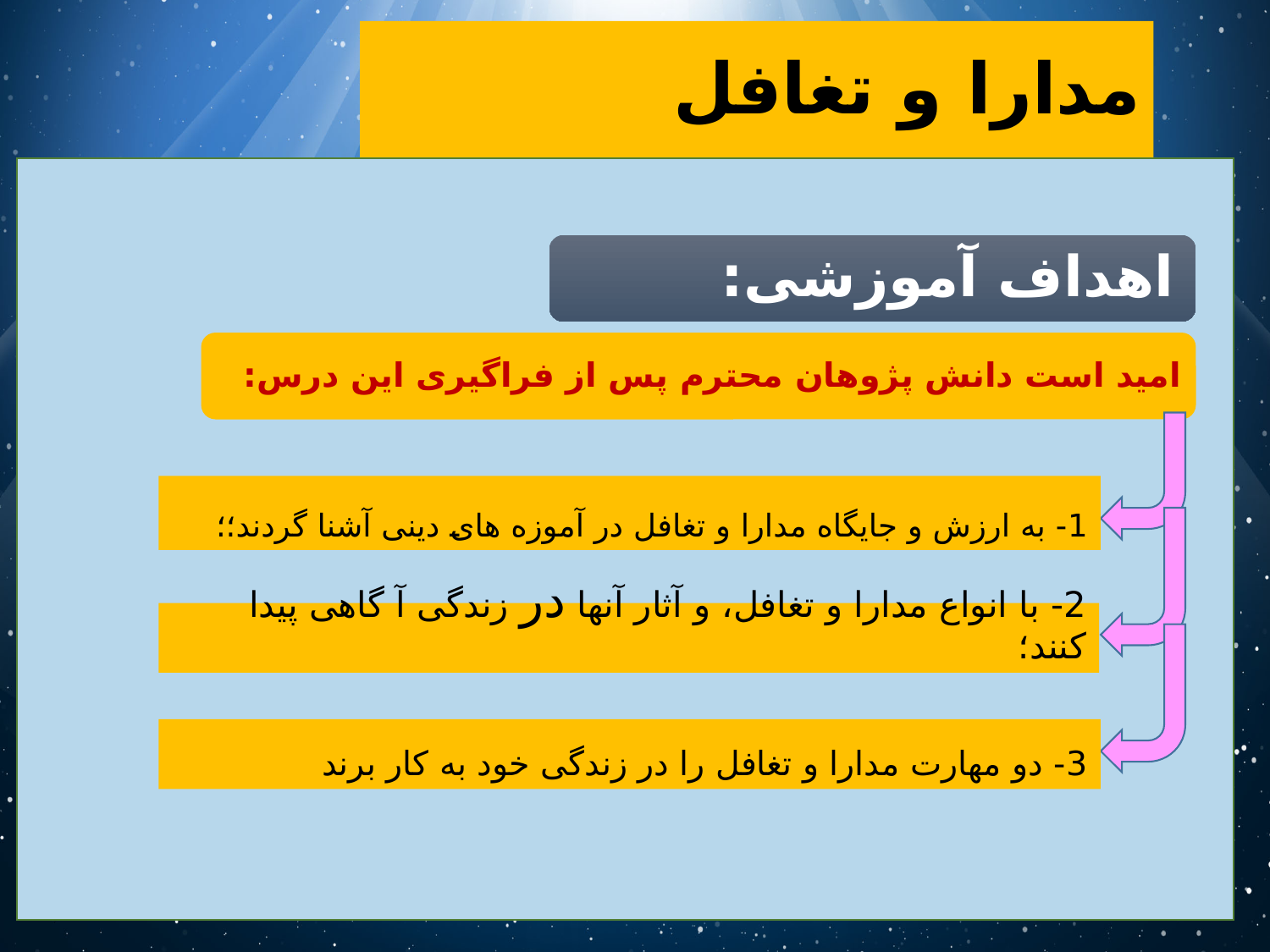

# مدارا و تغافل

اهداف آموزشی:
امید است دانش پژوهان محترم پس از فراگیری این درس:

1- به ارزش و جایگاه مدارا و تغافل در آموزه های دینی آشنا گردند؛؛

2- با انواع مدارا و تغافل، و آثار آنها در زندگی آ گاهی پیدا کنند؛

3- دو مهارت مدارا و تغافل را در زندگی خود به کار برند